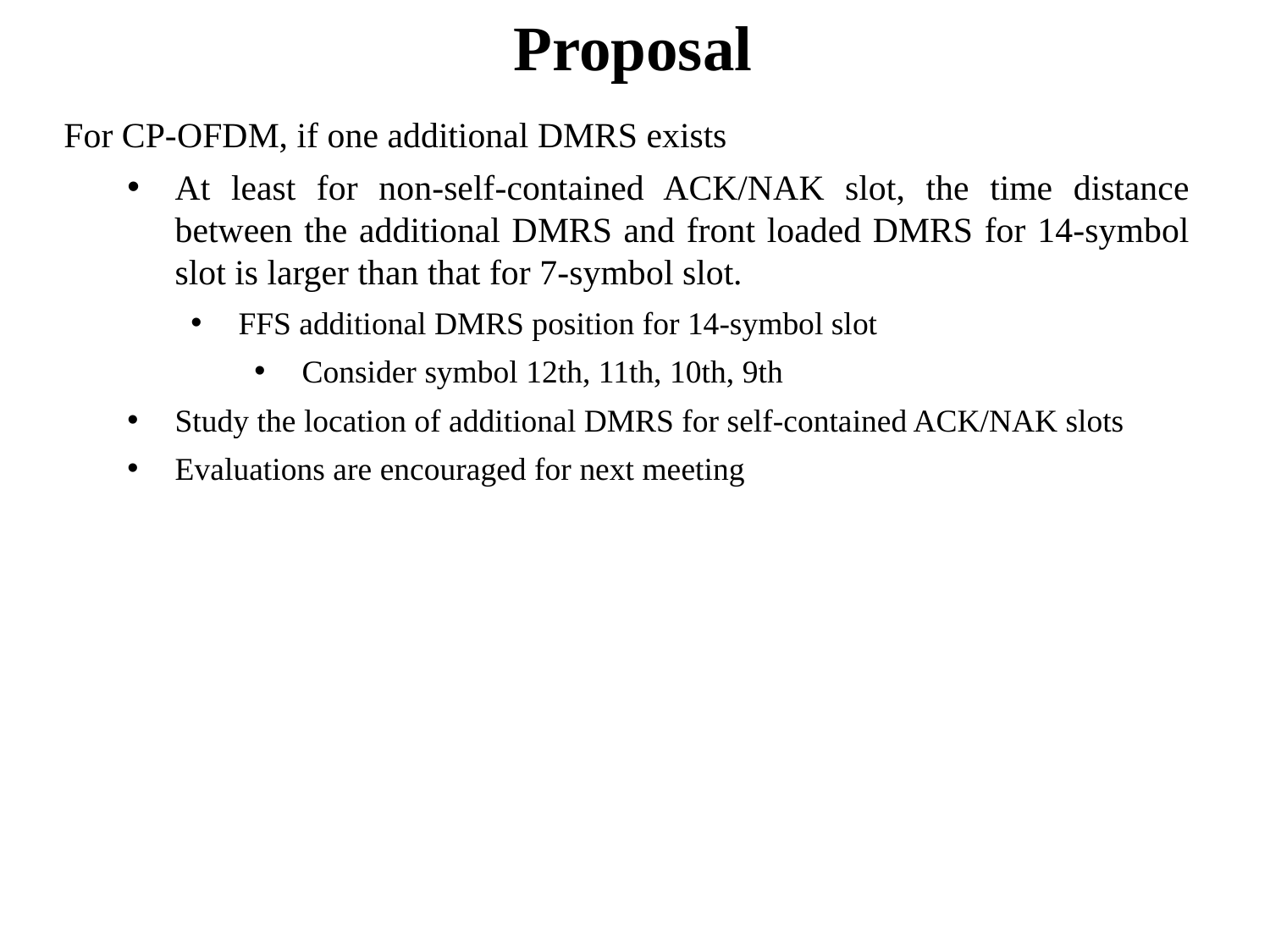

# Proposal
For CP-OFDM, if one additional DMRS exists
At least for non-self-contained ACK/NAK slot, the time distance between the additional DMRS and front loaded DMRS for 14-symbol slot is larger than that for 7-symbol slot.
FFS additional DMRS position for 14-symbol slot
Consider symbol 12th, 11th, 10th, 9th
Study the location of additional DMRS for self-contained ACK/NAK slots
Evaluations are encouraged for next meeting